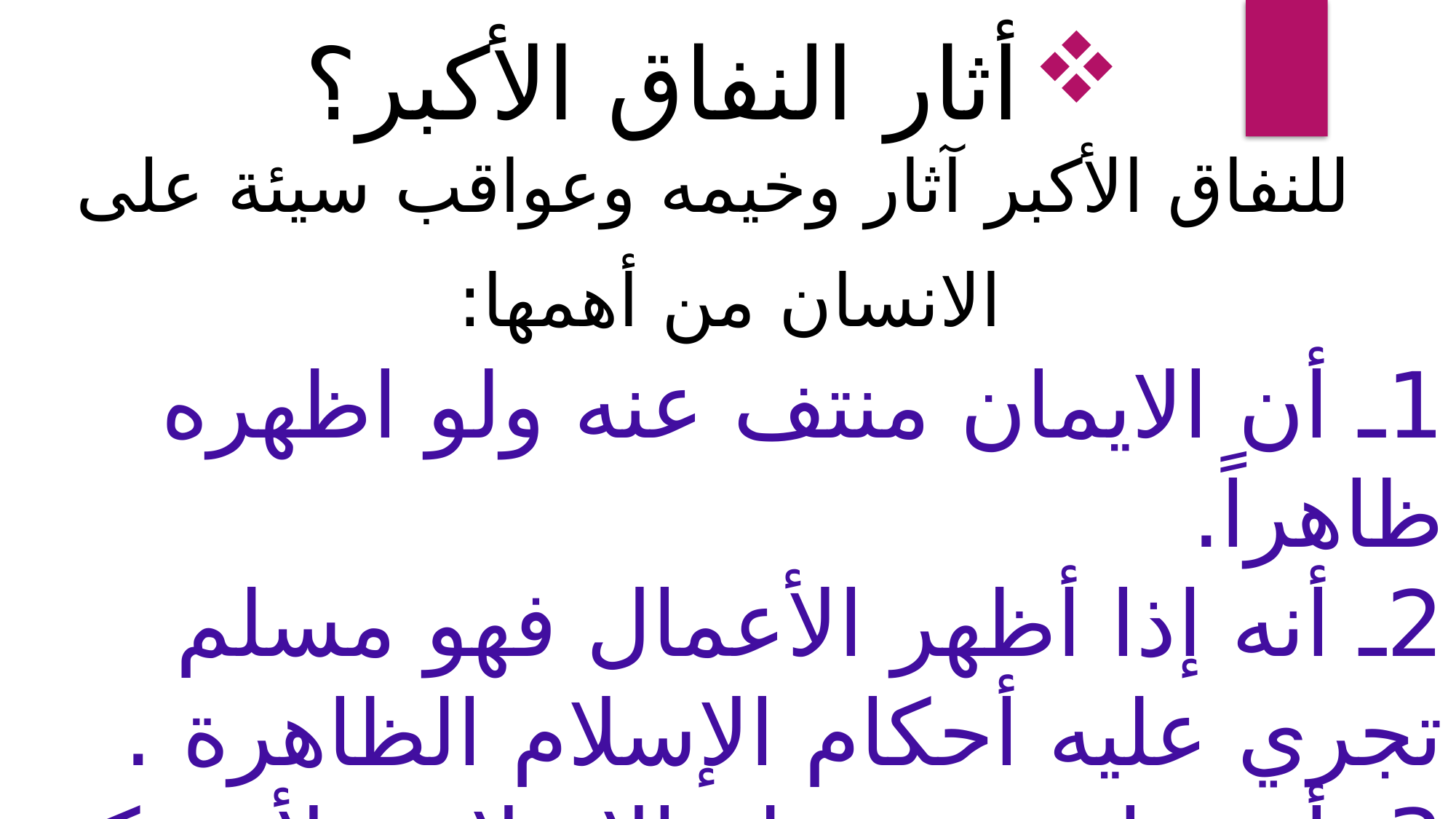

أثار النفاق الأكبر؟
للنفاق الأكبر آثار وخيمه وعواقب سيئة على الانسان من أهمها:
1ـ أن الايمان منتف عنه ولو اظهره ظاهراً.
2ـ أنه إذا أظهر الأعمال فهو مسلم تجري عليه أحكام الإسلام الظاهرة .
3ـ أنه خارج عن ملة الإسلام , لأنه يكفر به باطناً.